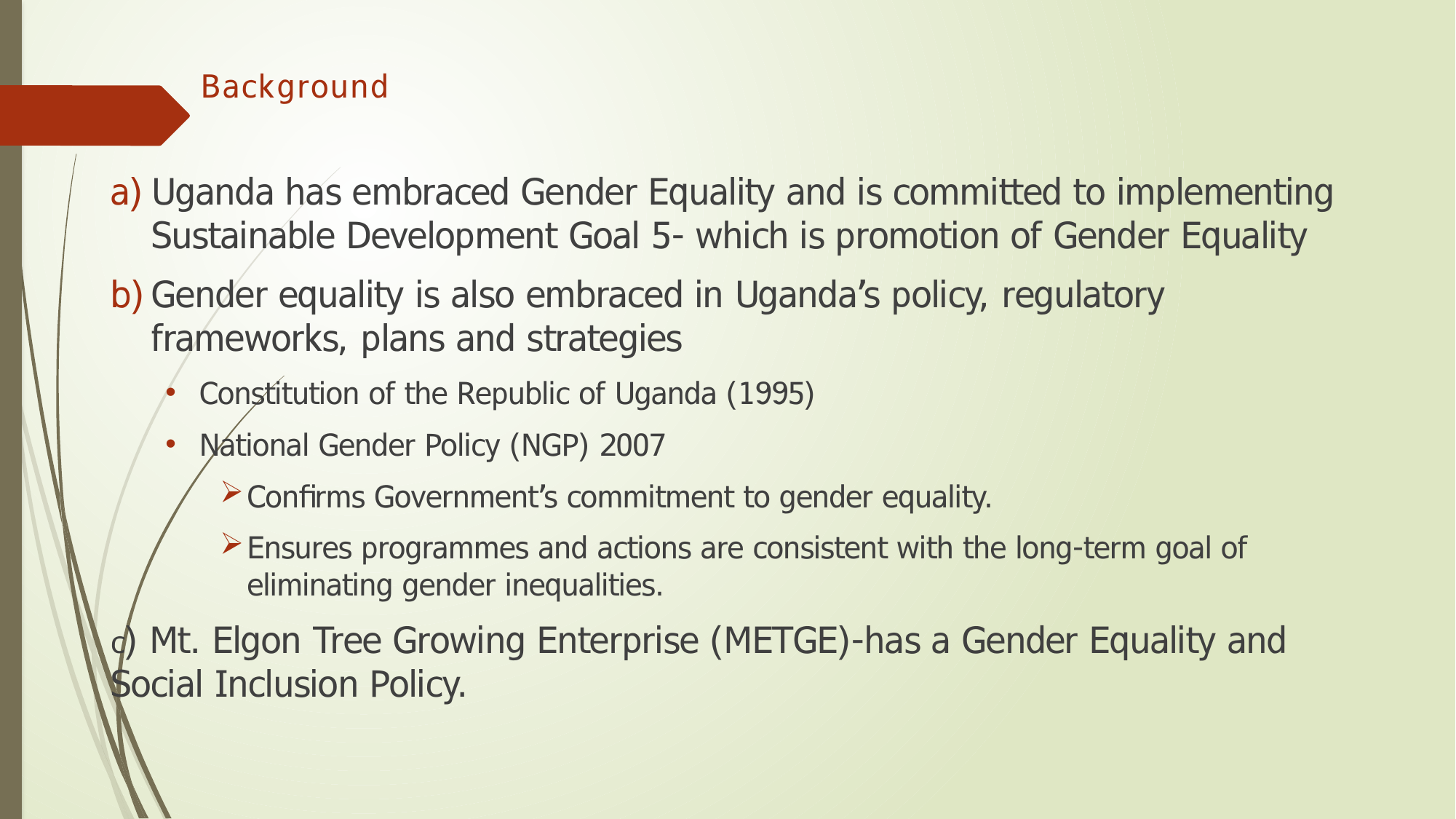

# Background
Uganda has embraced Gender Equality and is committed to implementing Sustainable Development Goal 5- which is promotion of Gender Equality
Gender equality is also embraced in Uganda’s policy, regulatory frameworks, plans and strategies
Constitution of the Republic of Uganda (1995)
National Gender Policy (NGP) 2007
Confirms Government’s commitment to gender equality.
Ensures programmes and actions are consistent with the long-term goal of eliminating gender inequalities.
c) Mt. Elgon Tree Growing Enterprise (METGE)-has a Gender Equality and Social Inclusion Policy.